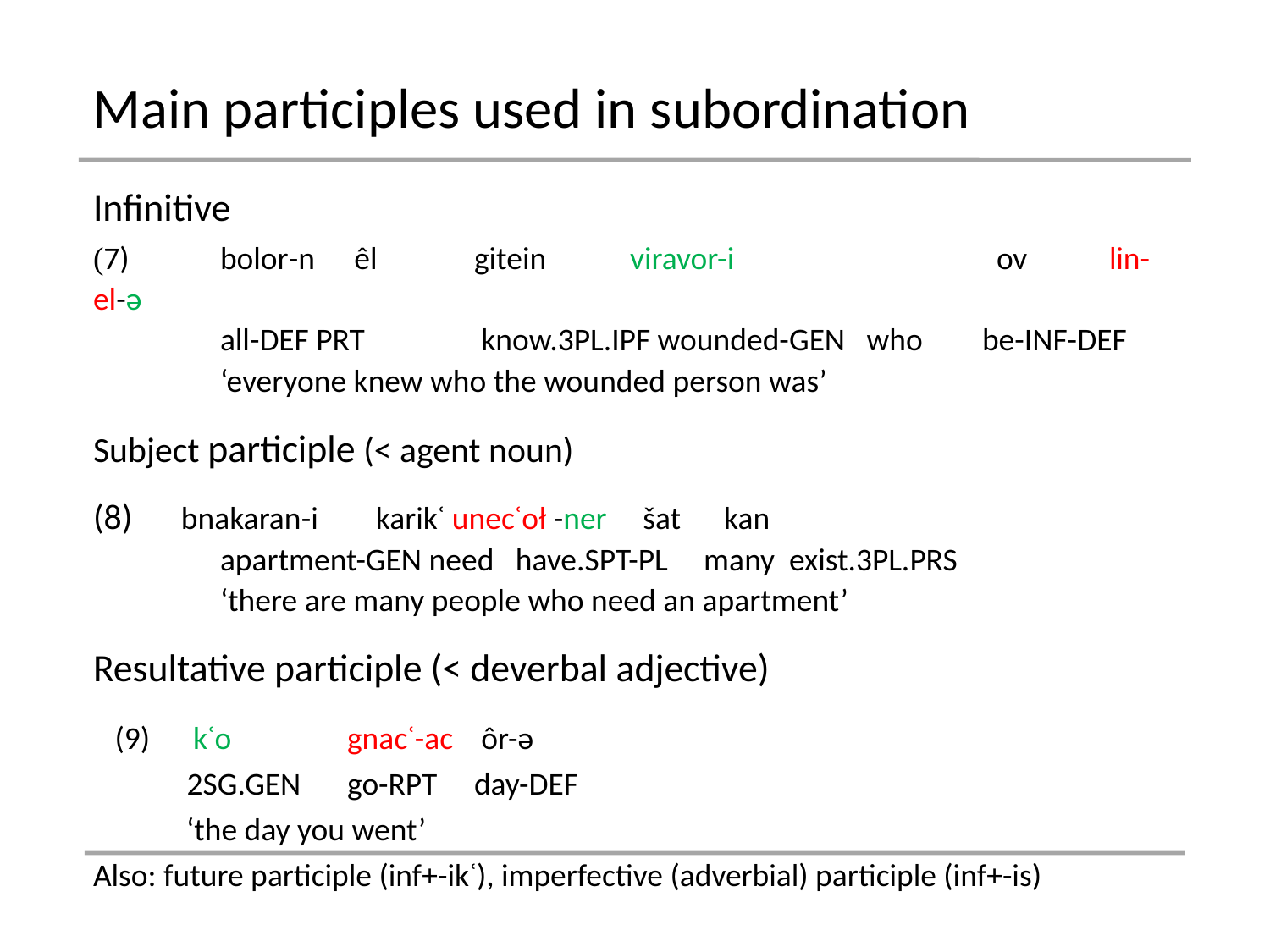

# Main participles used in subordination
Infinitive
(7)	bolor-n	 êl	gitein	    viravor-i	   	  ov	lin-el-ə
	all-DEF PRT	 know.3PL.IPF wounded-GEN   who	be-INF-DEF
	‘everyone knew who the wounded person was’
Subject participle (< agent noun)
(8)      bnakaran-i        karikʿ unecʿoł -ner     šat      kan
	apartment-GEN need   have.SPT-PL     many  exist.3PL.PRS
	‘there are many people who need an apartment’
Resultative participle (< deverbal adjective)
   (9)      kʿo	gnacʿ-ac	 ôr-ə
             2SG.GEN	go-RPT	day-DEF
             ‘the day you went’
Also: future participle (inf+-ikʿ), imperfective (adverbial) participle (inf+-is)